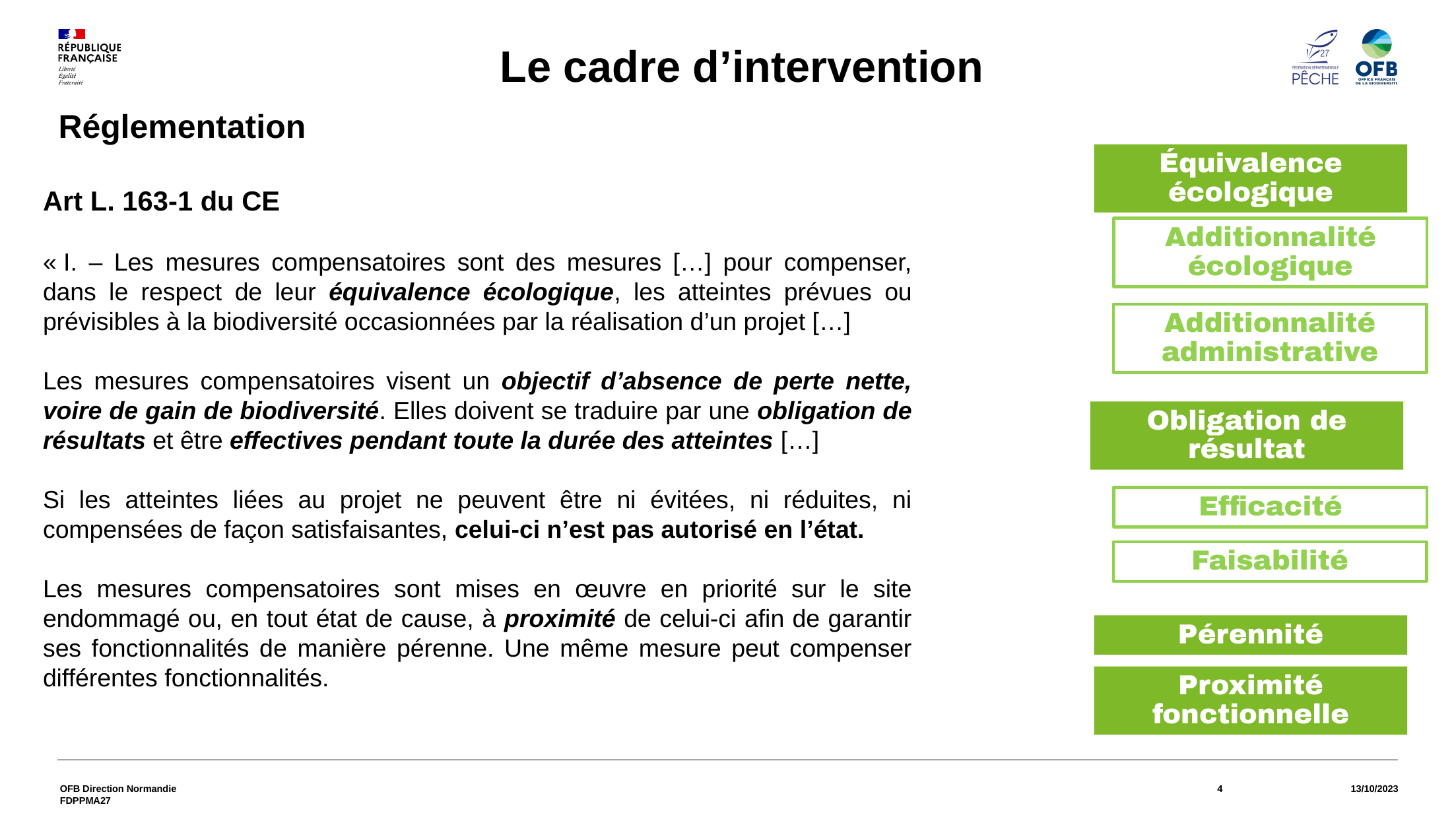

Le cadre d’intervention
Réglementation
Équivalence écologique
Art L. 163-1 du CE

« I. – Les mesures compensatoires sont des mesures […] pour compenser, dans le respect de leur équivalence écologique, les atteintes prévues ou prévisibles à la biodiversité occasionnées par la réalisation d’un projet […]

Les mesures compensatoires visent un objectif d’absence de perte nette, voire de gain de biodiversité. Elles doivent se traduire par une obligation de résultats et être effectives pendant toute la durée des atteintes […]

Si les atteintes liées au projet ne peuvent être ni évitées, ni réduites, ni compensées de façon satisfaisantes, celui-ci n’est pas autorisé en l’état.

Les mesures compensatoires sont mises en œuvre en priorité sur le site endommagé ou, en tout état de cause, à proximité de celui-ci afin de garantir ses fonctionnalités de manière pérenne. Une même mesure peut compenser différentes fonctionnalités.
Additionnalité écologique
Additionnalité administrative
Obligation de résultat
Efficacité
Faisabilité
Pérennité
Proximité fonctionnelle